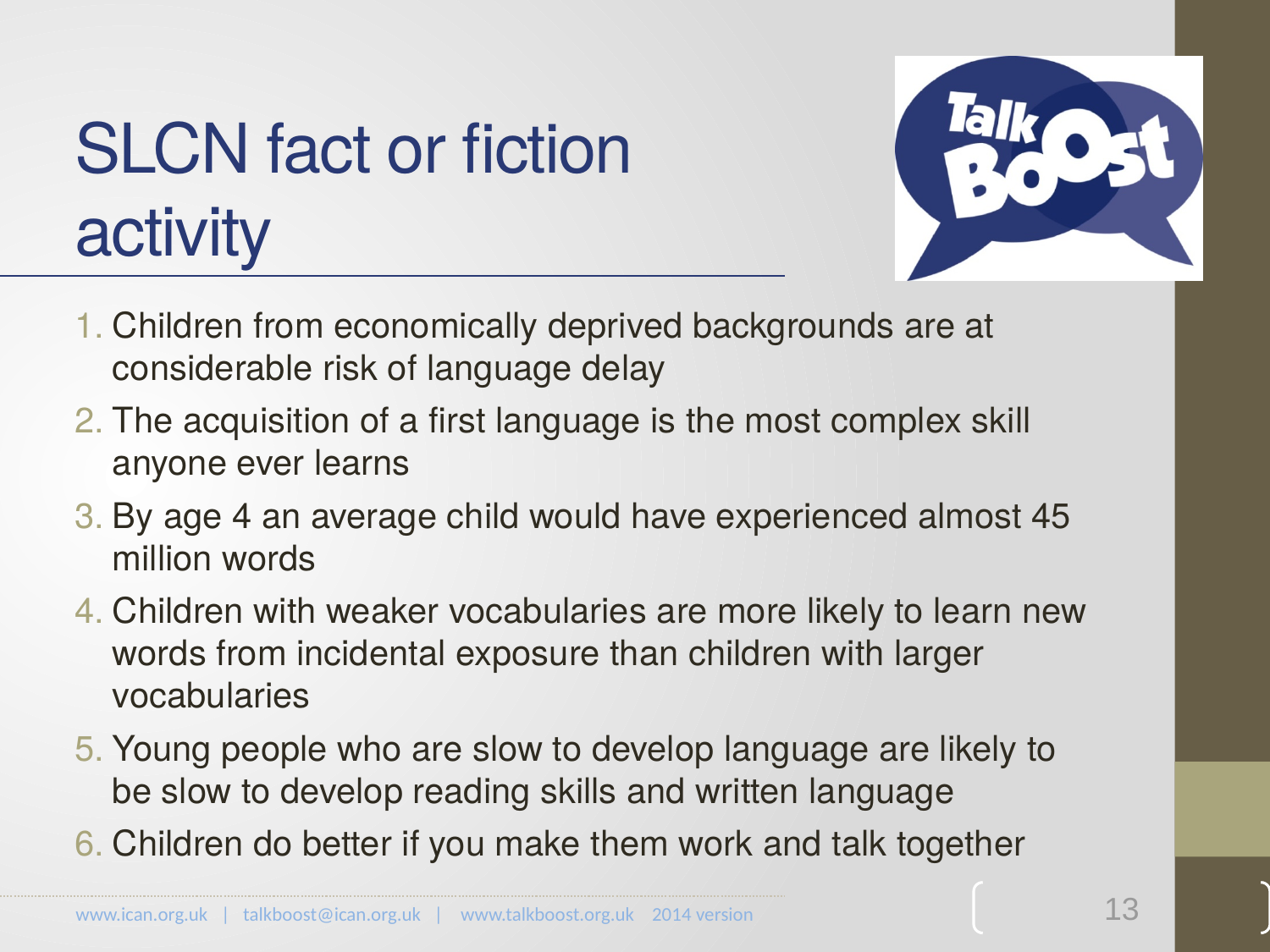

SLCN fact or fiction activity
Children from economically deprived backgrounds are at considerable risk of language delay
The acquisition of a first language is the most complex skill anyone ever learns
By age 4 an average child would have experienced almost 45 million words
Children with weaker vocabularies are more likely to learn new words from incidental exposure than children with larger vocabularies
Young people who are slow to develop language are likely to be slow to develop reading skills and written language
Children do better if you make them work and talk together

13